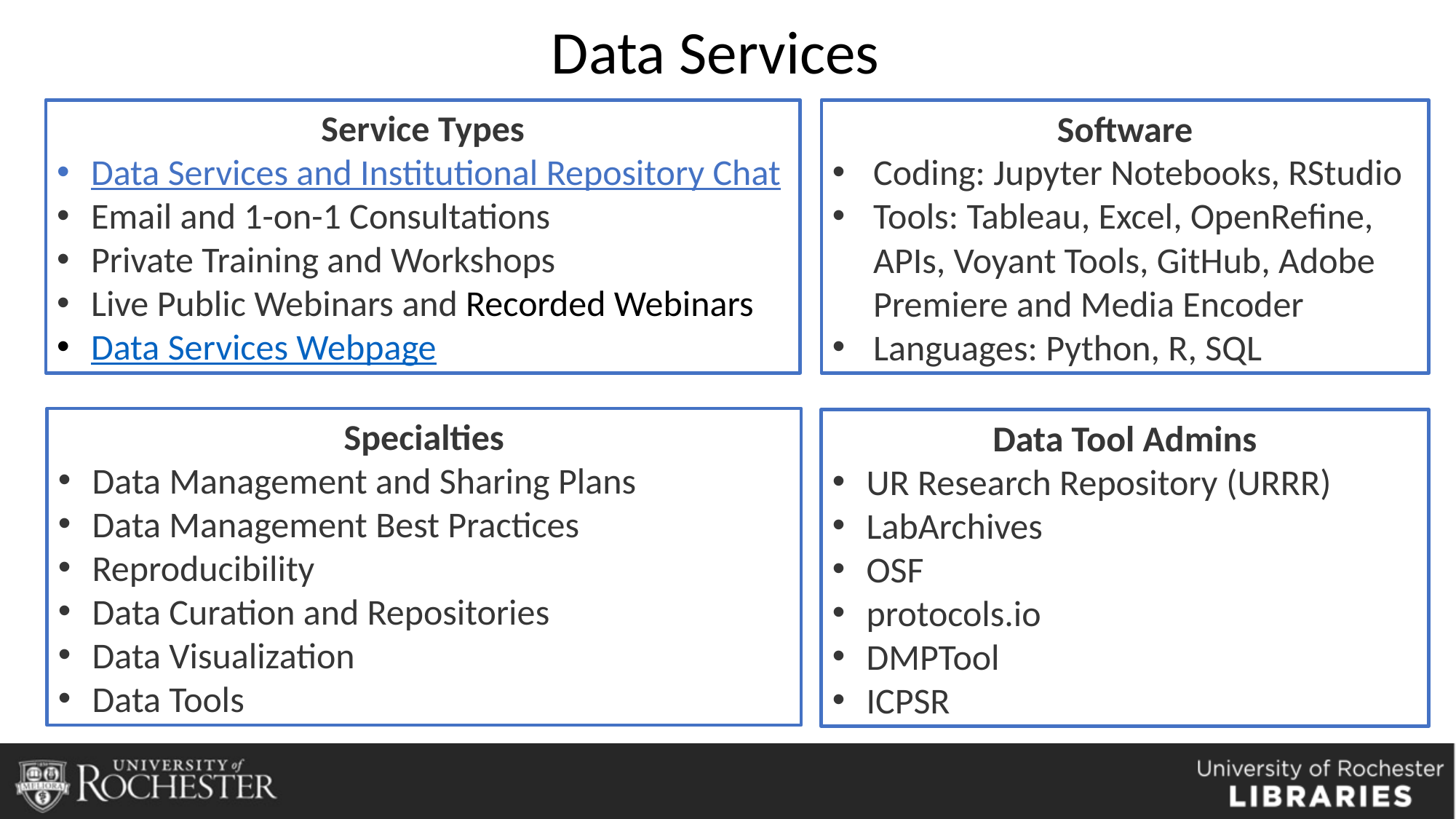

# Data Services
Service Types
Data Services and Institutional Repository Chat
Email and 1-on-1 Consultations
Private Training and Workshops
Live Public Webinars and Recorded Webinars
Data Services Webpage
Software
Coding: Jupyter Notebooks, RStudio
Tools: Tableau, Excel, OpenRefine, APIs, Voyant Tools, GitHub, Adobe Premiere and Media Encoder
Languages: Python, R, SQL
Specialties
Data Management and Sharing Plans
Data Management Best Practices
Reproducibility
Data Curation and Repositories
Data Visualization
Data Tools
Data Tool Admins
UR Research Repository (URRR)
LabArchives
OSF
protocols.io
DMPTool
ICPSR